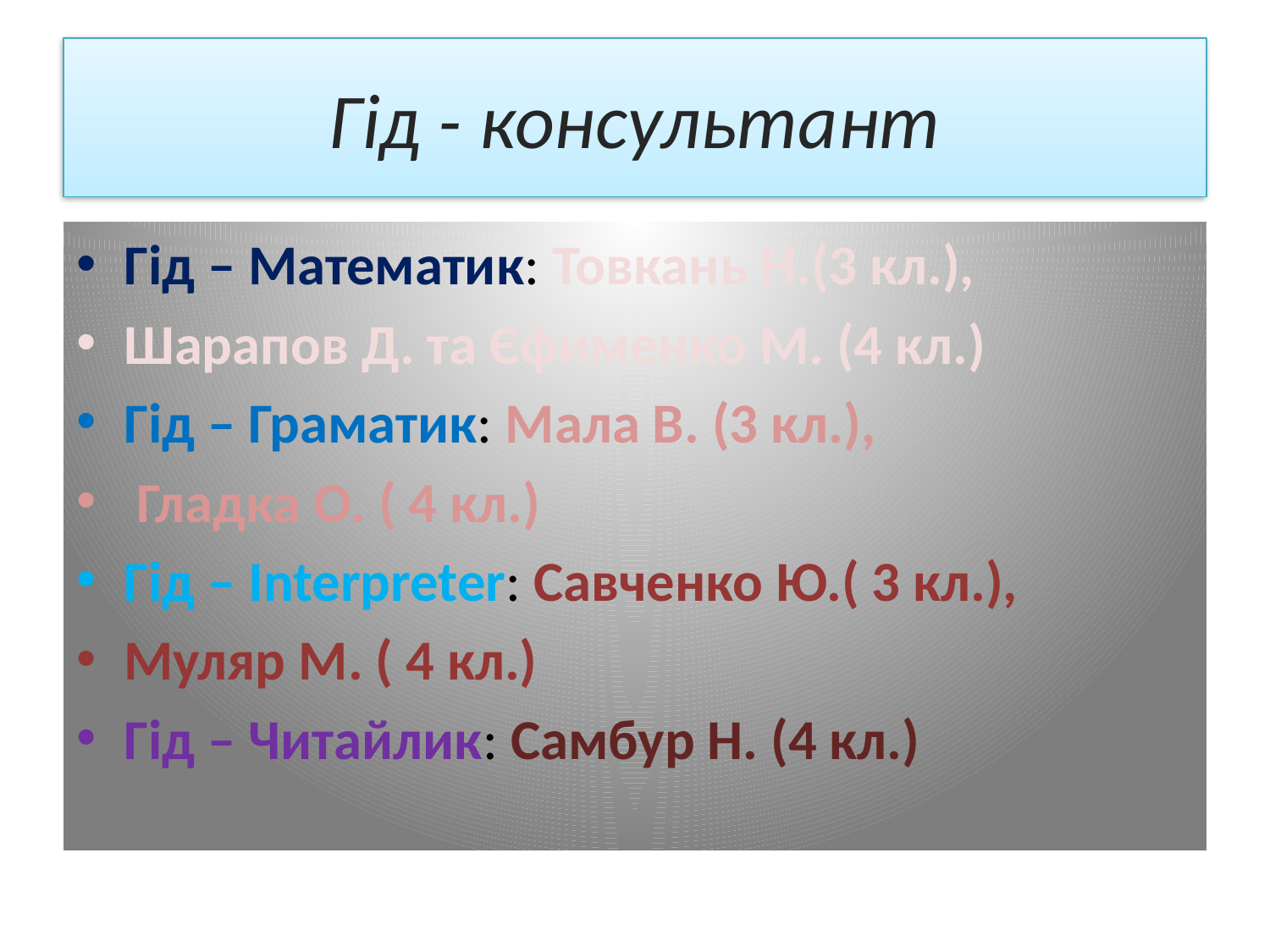

# Гід - консультант
Гід – Математик: Товкань Н.(3 кл.),
Шарапов Д. та Єфименко М. (4 кл.)
Гід – Граматик: Мала В. (3 кл.),
 Гладка О. ( 4 кл.)
Гід – Іnterpreter: Савченко Ю.( 3 кл.),
Муляр М. ( 4 кл.)
Гід – Читайлик: Самбур Н. (4 кл.)